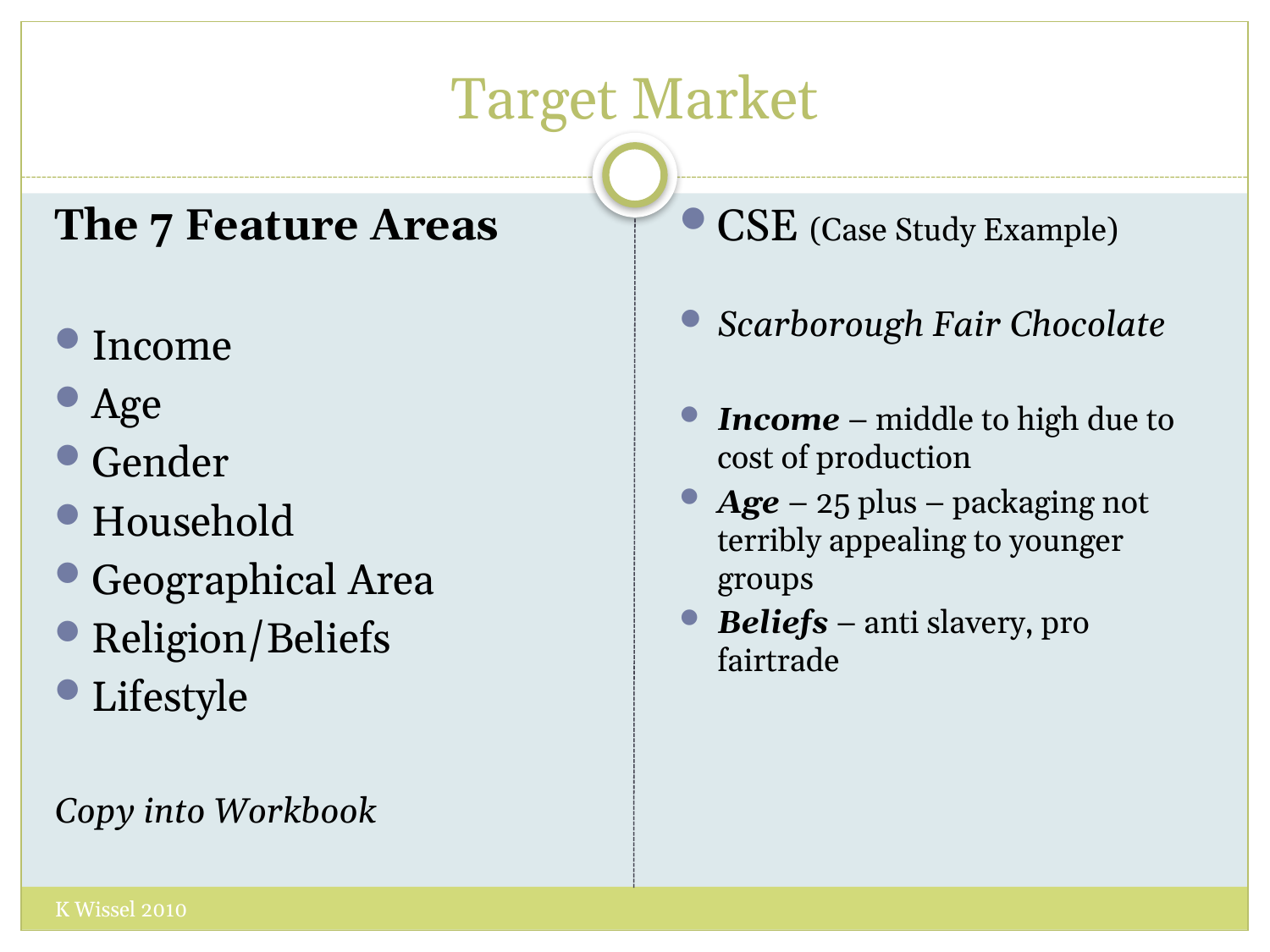

# Target Market
The 7 Feature Areas

Income
Age
Gender
Household
Geographical Area
Religion/Beliefs
Lifestyle

Copy into Workbook
CSE (Case Study Example)

Scarborough Fair Chocolate

Income – middle to high due to cost of production
Age – 25 plus – packaging not terribly appealing to younger groups
Beliefs – anti slavery, pro fairtrade
K Wissel 2010